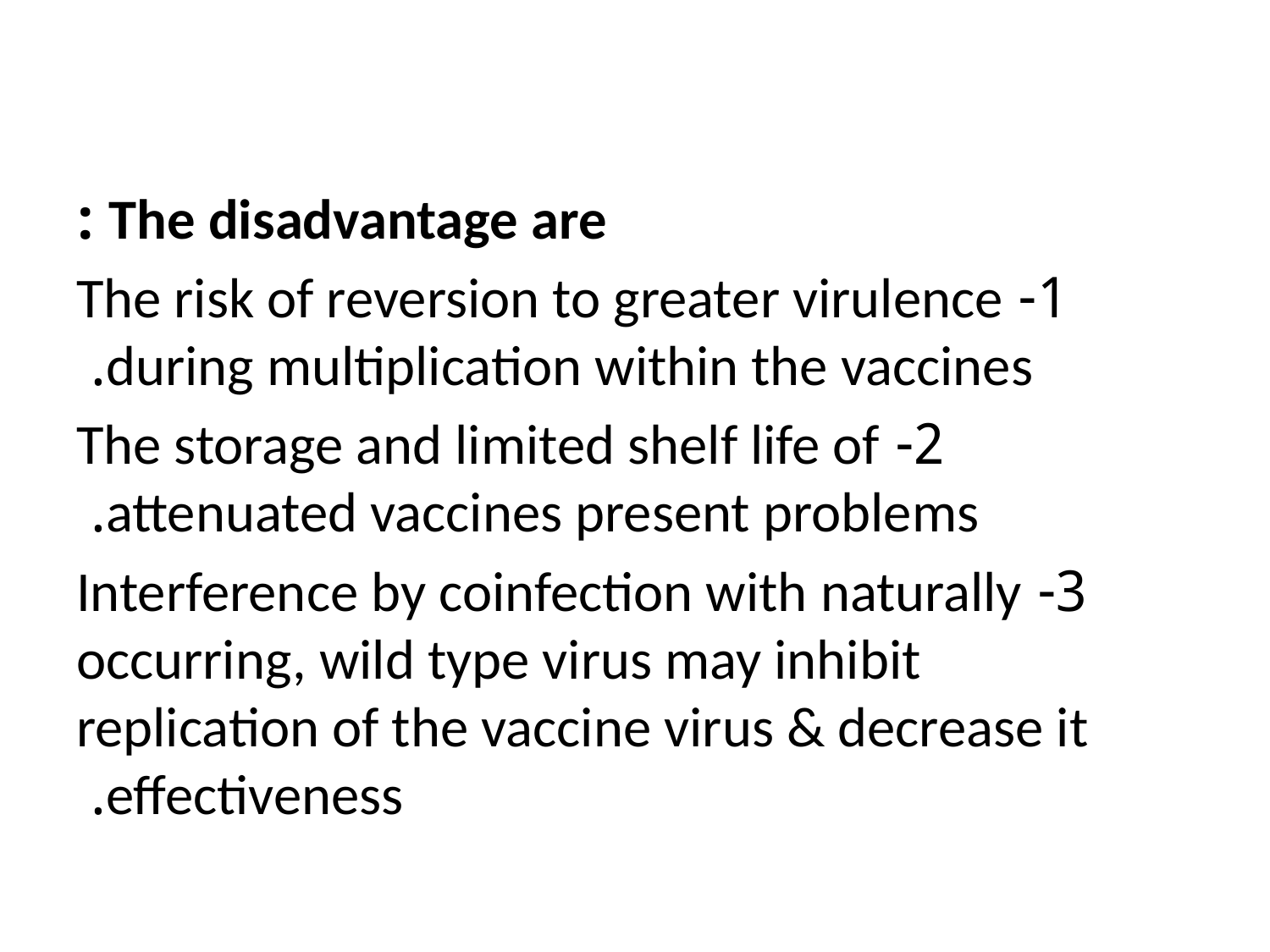

The disadvantage are :
1- The risk of reversion to greater virulence during multiplication within the vaccines.
2- The storage and limited shelf life of attenuated vaccines present problems.
3- Interference by coinfection with naturally occurring, wild type virus may inhibit replication of the vaccine virus & decrease it effectiveness.